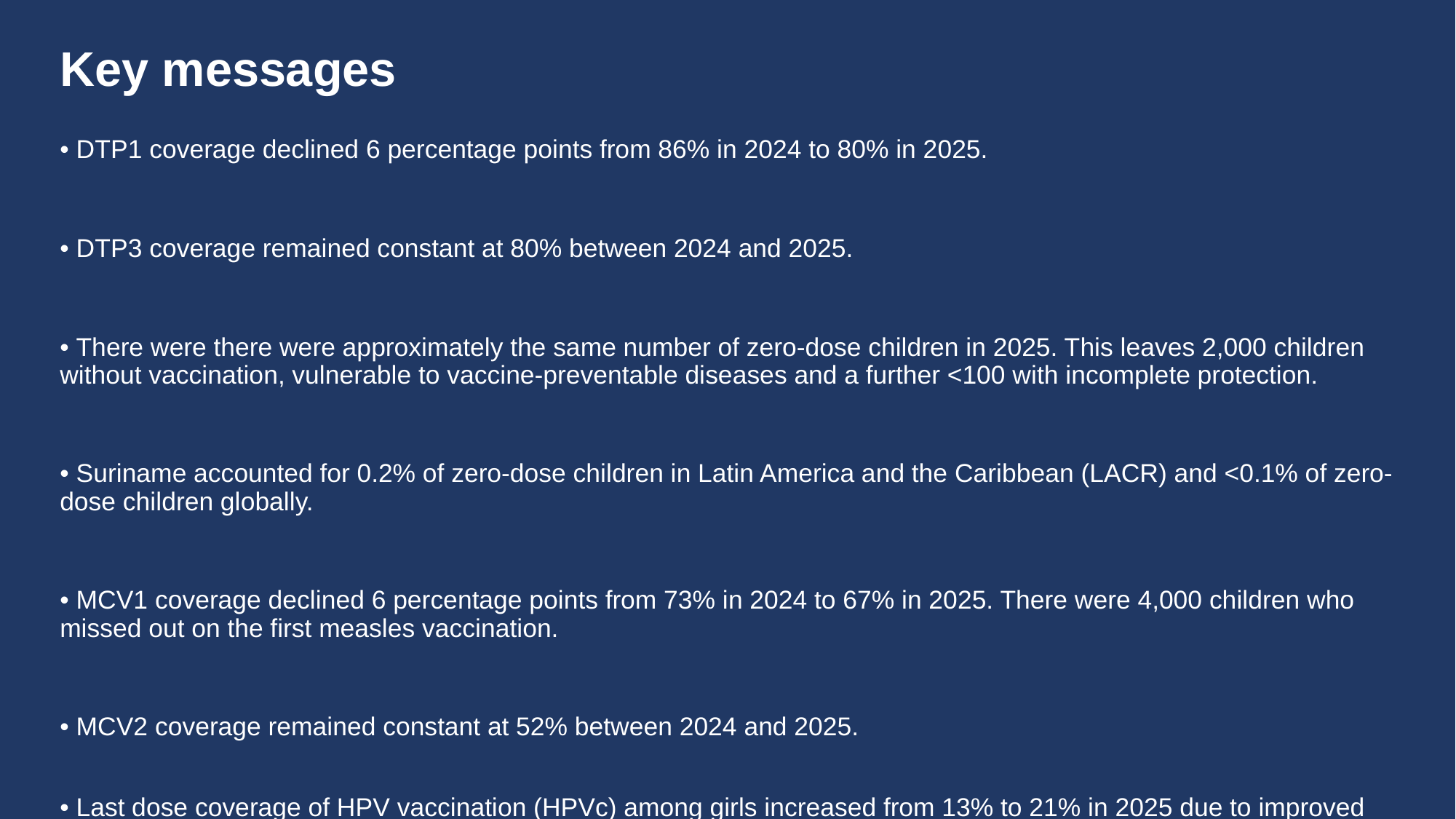

# Key messages
• DTP1 coverage declined 6 percentage points from 86% in 2024 to 80% in 2025.

• DTP3 coverage remained constant at 80% between 2024 and 2025.

• There were there were approximately the same number of zero-dose children in 2025. This leaves 2,000 children without vaccination, vulnerable to vaccine-preventable diseases and a further <100 with incomplete protection.

• Suriname accounted for 0.2% of zero-dose children in Latin America and the Caribbean (LACR) and <0.1% of zero-dose children globally.

• MCV1 coverage declined 6 percentage points from 73% in 2024 to 67% in 2025. There were 4,000 children who missed out on the first measles vaccination.

• MCV2 coverage remained constant at 52% between 2024 and 2025.

• Last dose coverage of HPV vaccination (HPVc) among girls increased from 13% to 21% in 2025 due to improved programme performance.